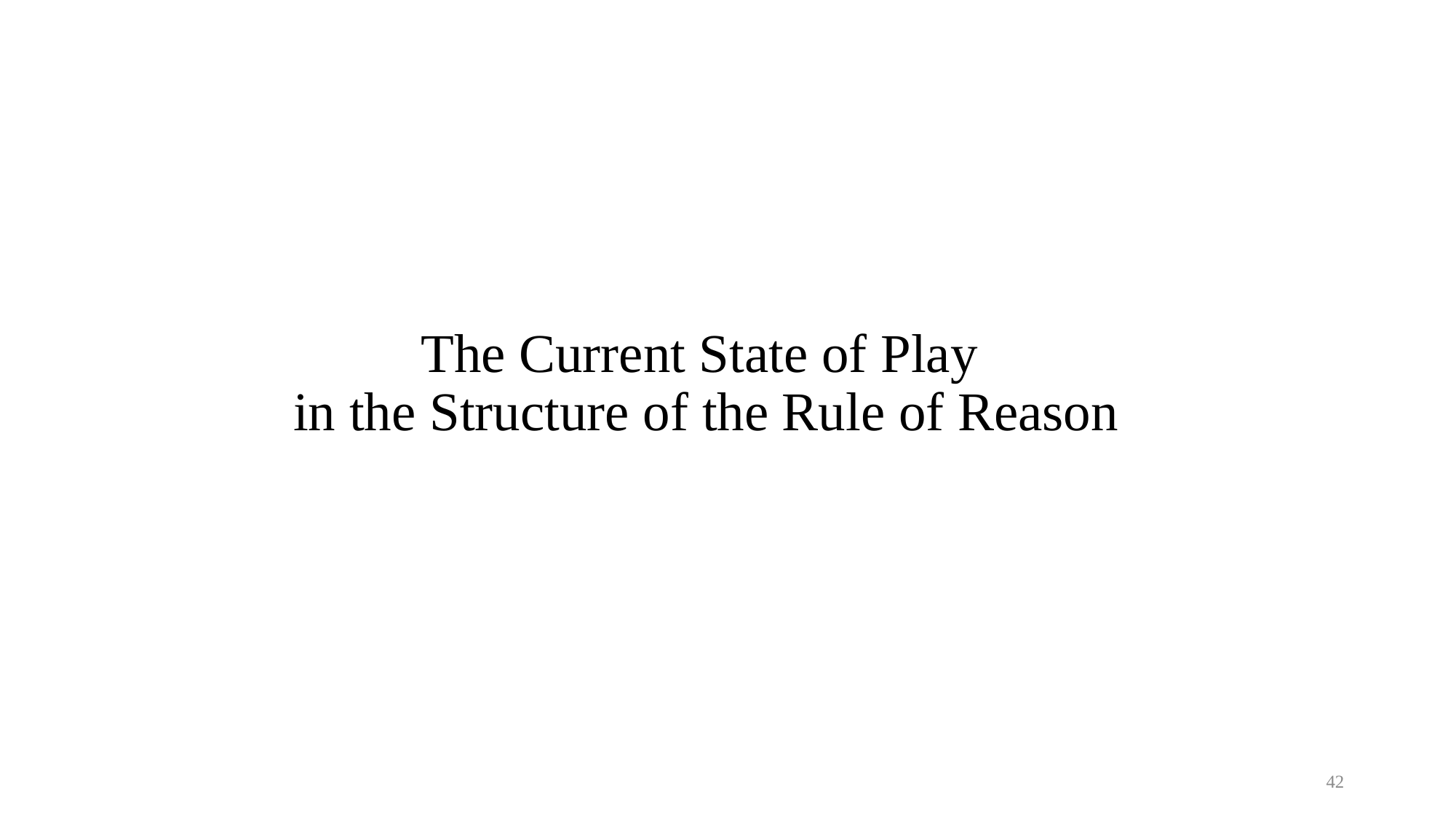

# The Current State of Play in the Structure of the Rule of Reason

42